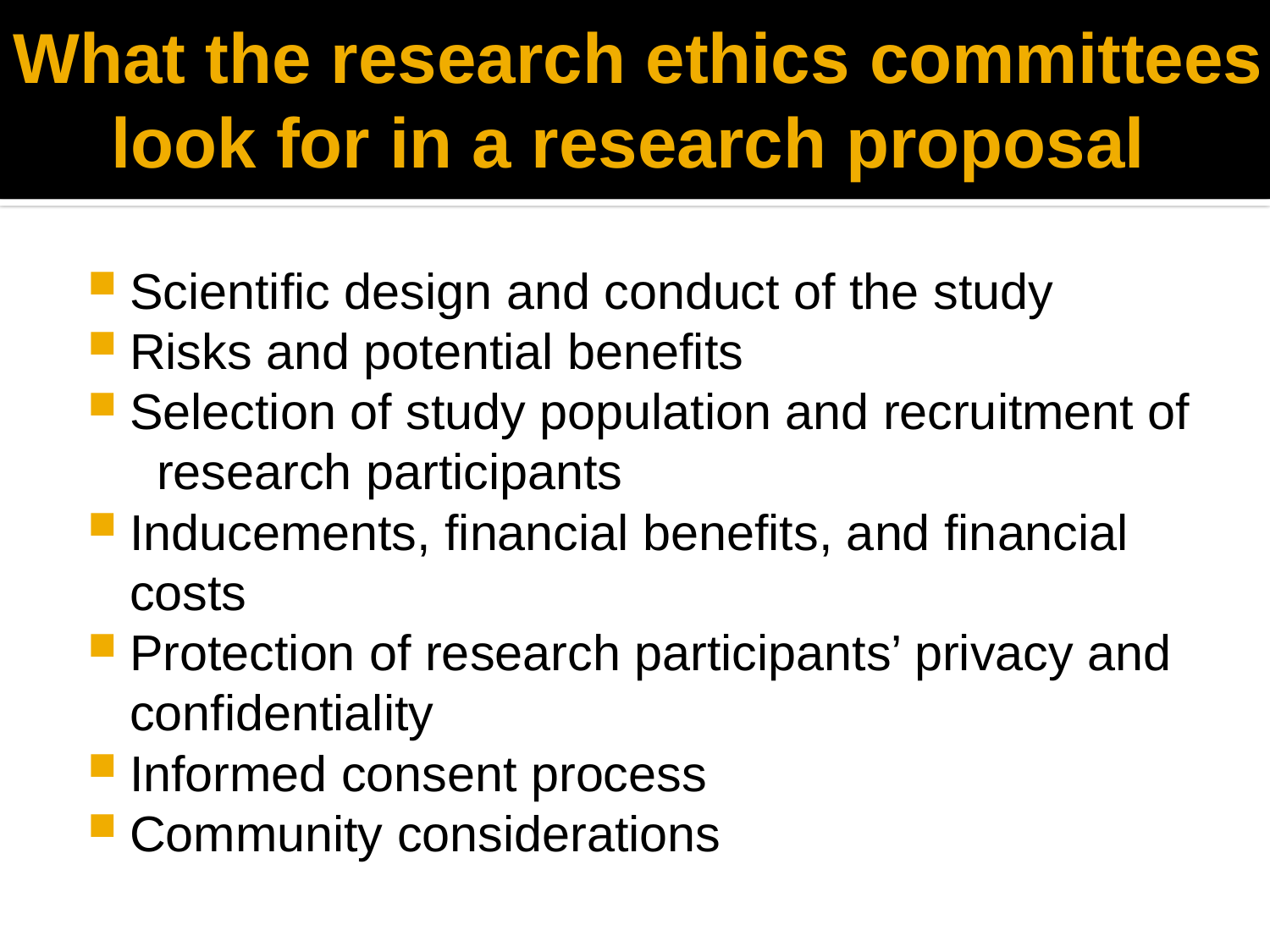

# What the research ethics committees look for in a research proposal
Scientific design and conduct of the study
Risks and potential benefits
Selection of study population and recruitment of
     research participants
Inducements, financial benefits, and financial costs
Protection of research participants’ privacy and confidentiality
Informed consent process
Community considerations